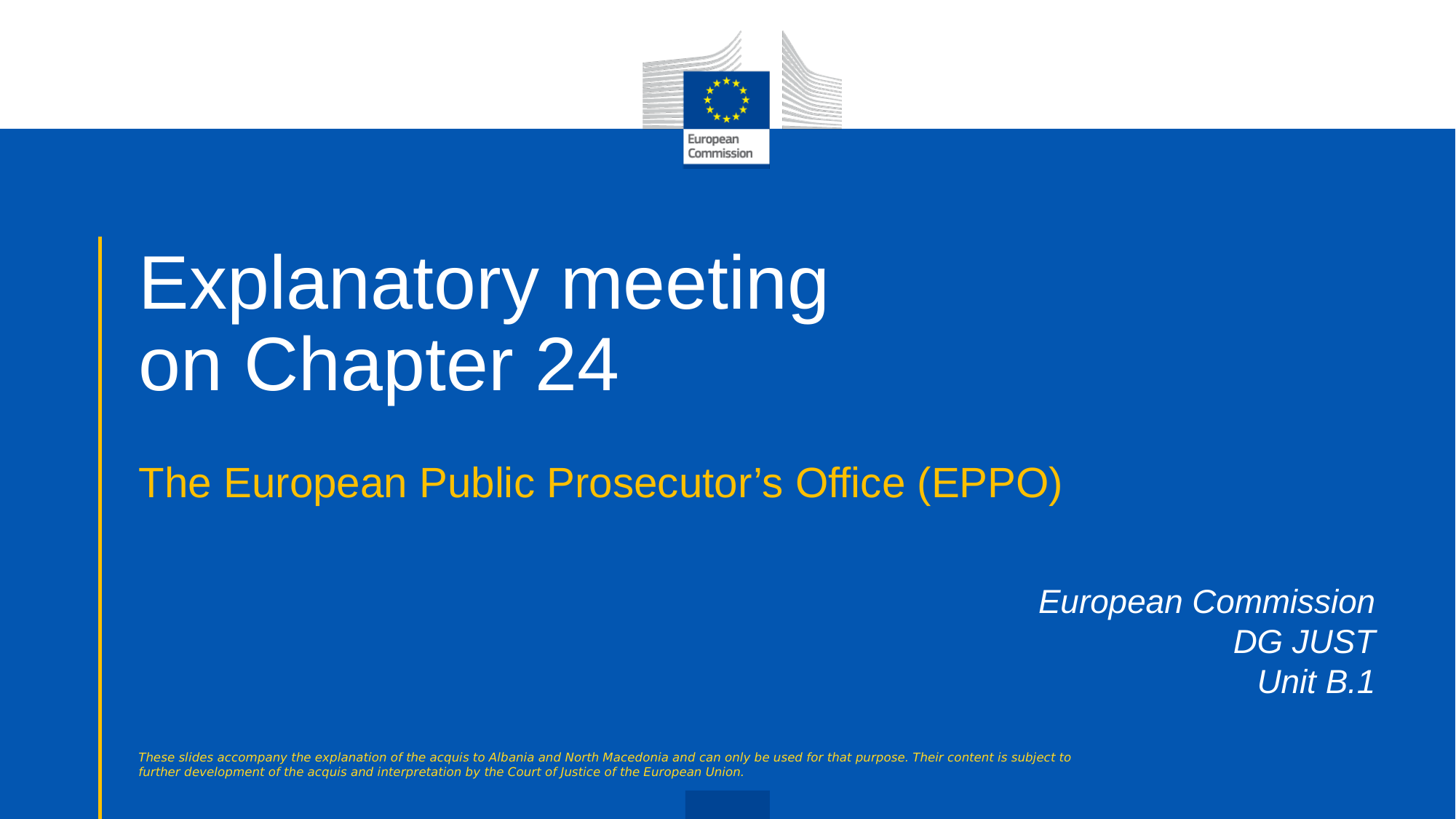

# Explanatory meeting on Chapter 24
The European Public Prosecutor’s Office (EPPO)
European Commission
DG JUST
Unit B.1